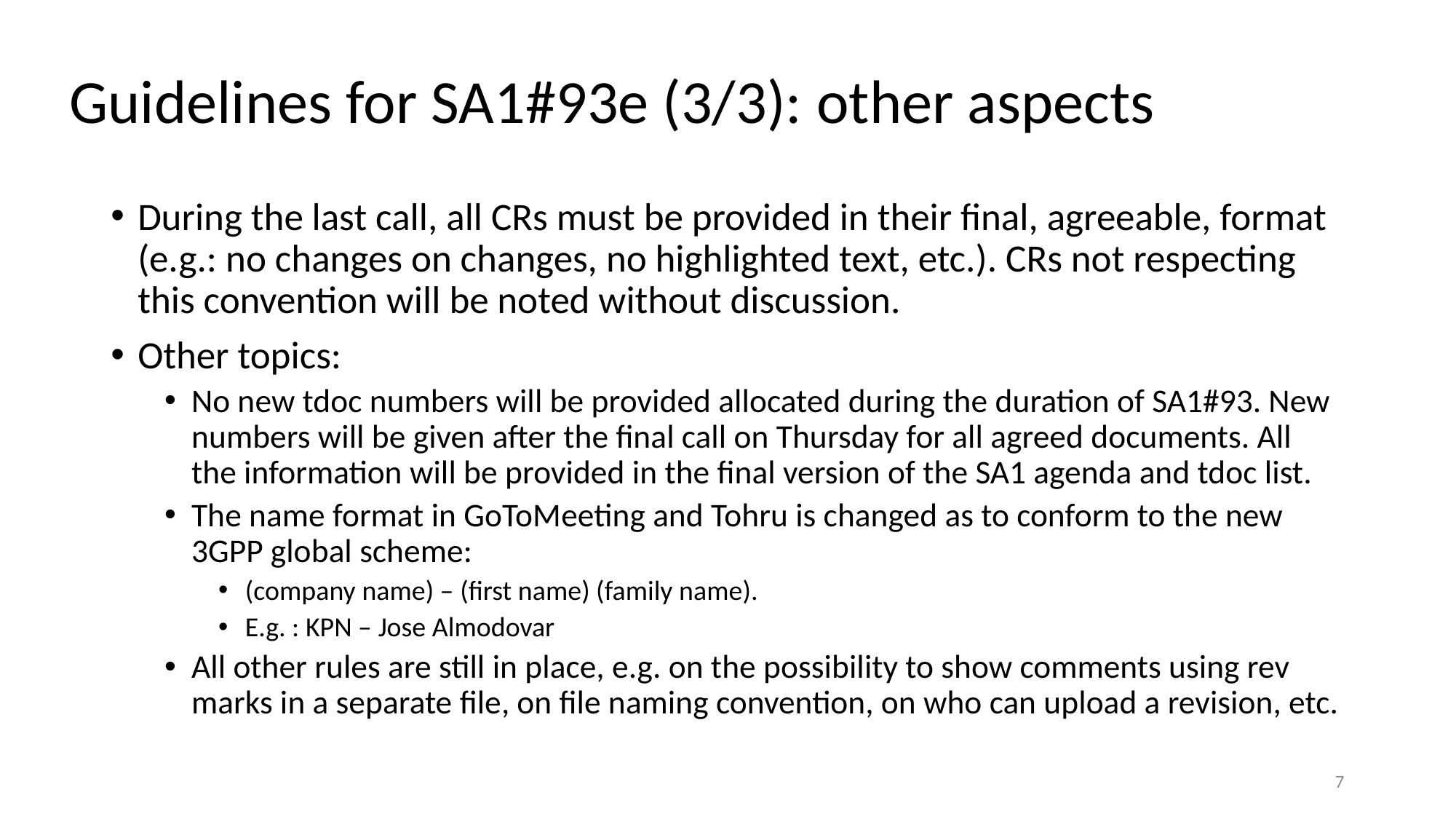

Guidelines for SA1#93e (3/3): other aspects
During the last call, all CRs must be provided in their final, agreeable, format (e.g.: no changes on changes, no highlighted text, etc.). CRs not respecting this convention will be noted without discussion.
Other topics:
No new tdoc numbers will be provided allocated during the duration of SA1#93. New numbers will be given after the final call on Thursday for all agreed documents. All the information will be provided in the final version of the SA1 agenda and tdoc list.
The name format in GoToMeeting and Tohru is changed as to conform to the new 3GPP global scheme:
(company name) – (first name) (family name).
E.g. : KPN – Jose Almodovar
All other rules are still in place, e.g. on the possibility to show comments using rev marks in a separate file, on file naming convention, on who can upload a revision, etc.

7